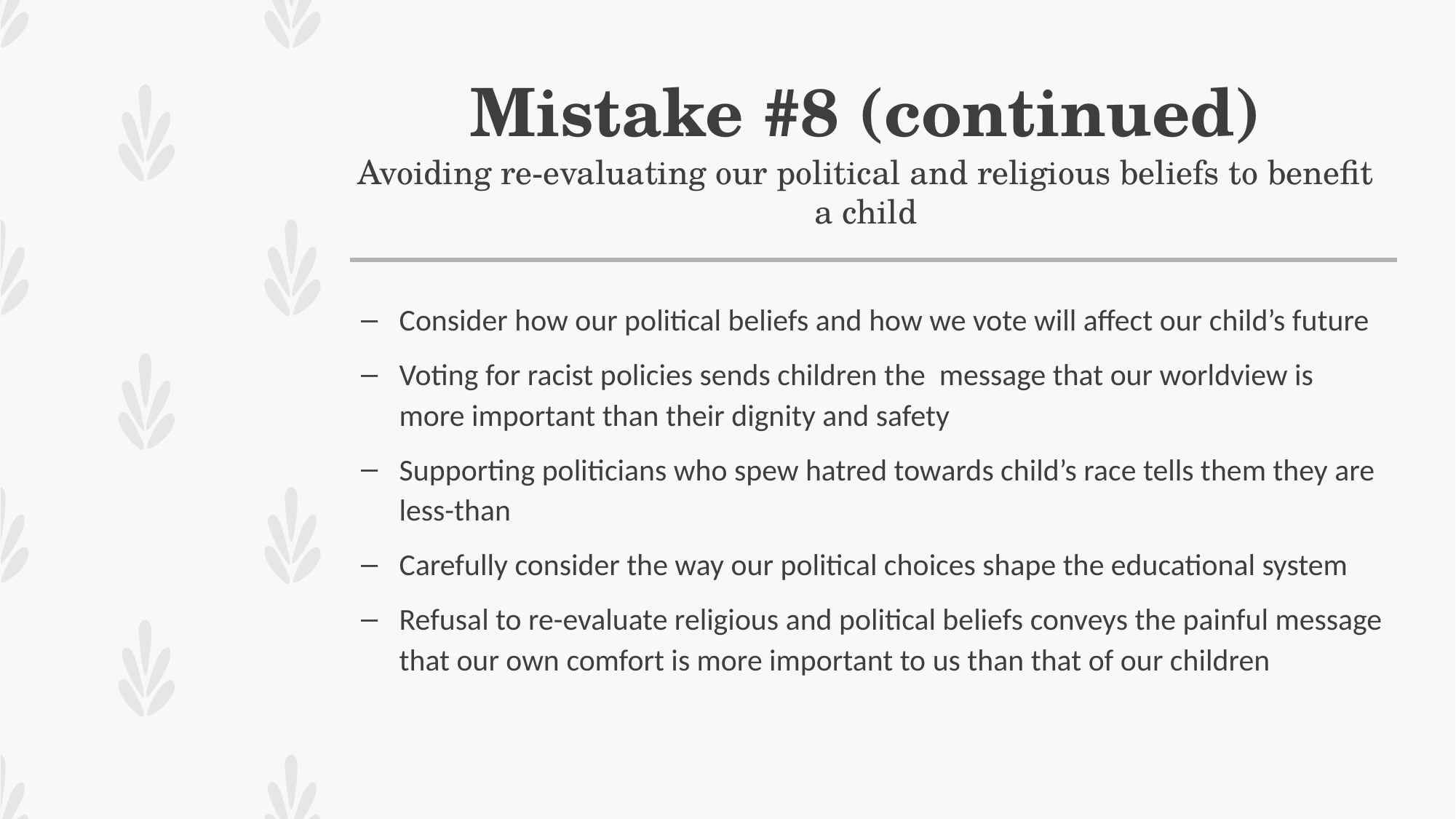

# Mistake #8 (continued) Avoiding re-evaluating our political and religious beliefs to benefit a child
Consider how our political beliefs and how we vote will affect our child’s future
Voting for racist policies sends children the  message that our worldview is more important than their dignity and safety
Supporting politicians who spew hatred towards child’s race tells them they are less-than
Carefully consider the way our political choices shape the educational system
Refusal to re-evaluate religious and political beliefs conveys the painful message that our own comfort is more important to us than that of our children